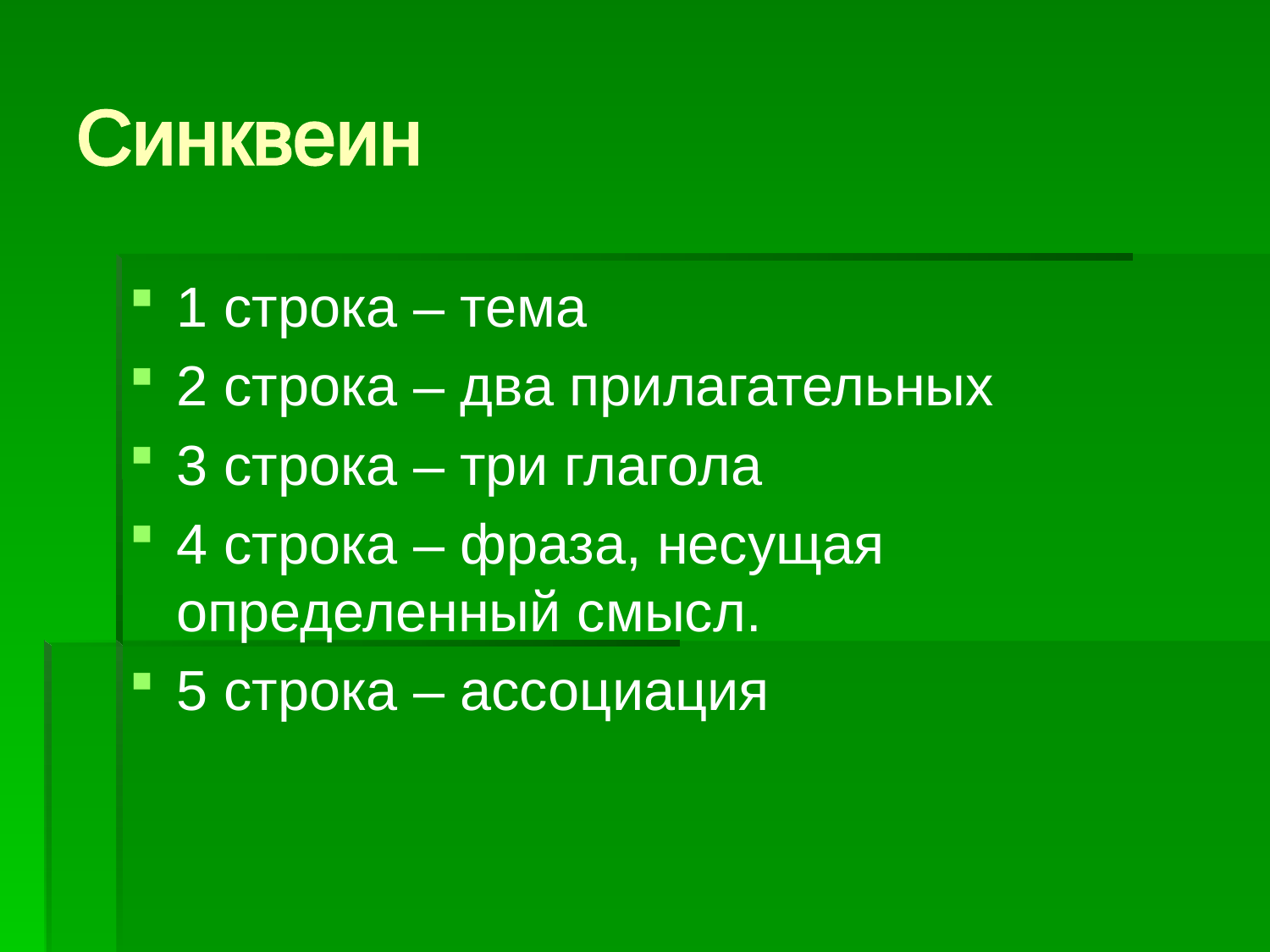

# Синквеин
1 строка – тема
2 строка – два прилагательных
3 строка – три глагола
4 строка – фраза, несущая определенный смысл.
5 строка – ассоциация